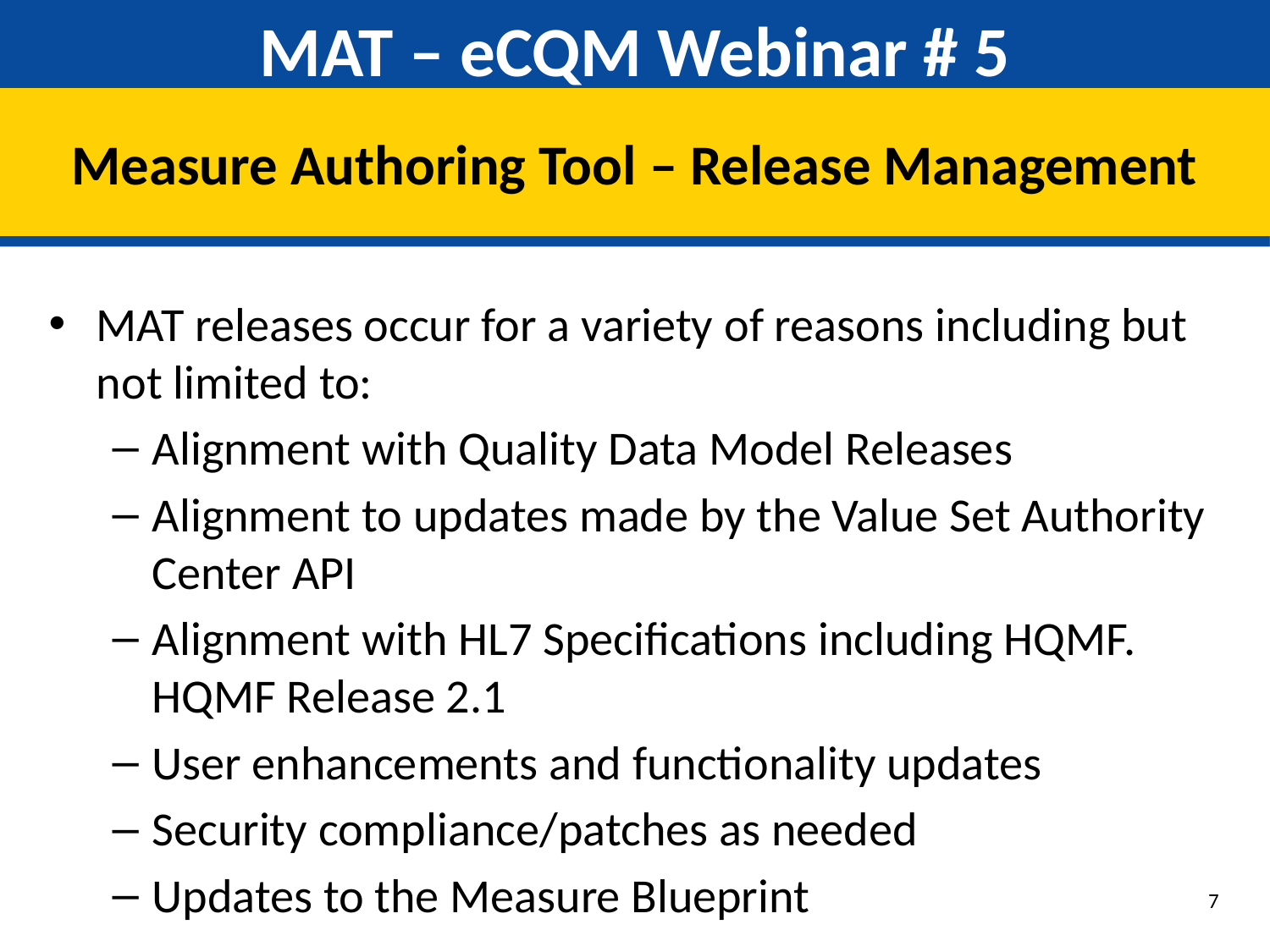

# MAT – eCQM Webinar # 5
Measure Authoring Tool – Release Management
MAT releases occur for a variety of reasons including but not limited to:
Alignment with Quality Data Model Releases
Alignment to updates made by the Value Set Authority Center API
Alignment with HL7 Specifications including HQMF. HQMF Release 2.1
User enhancements and functionality updates
Security compliance/patches as needed
Updates to the Measure Blueprint